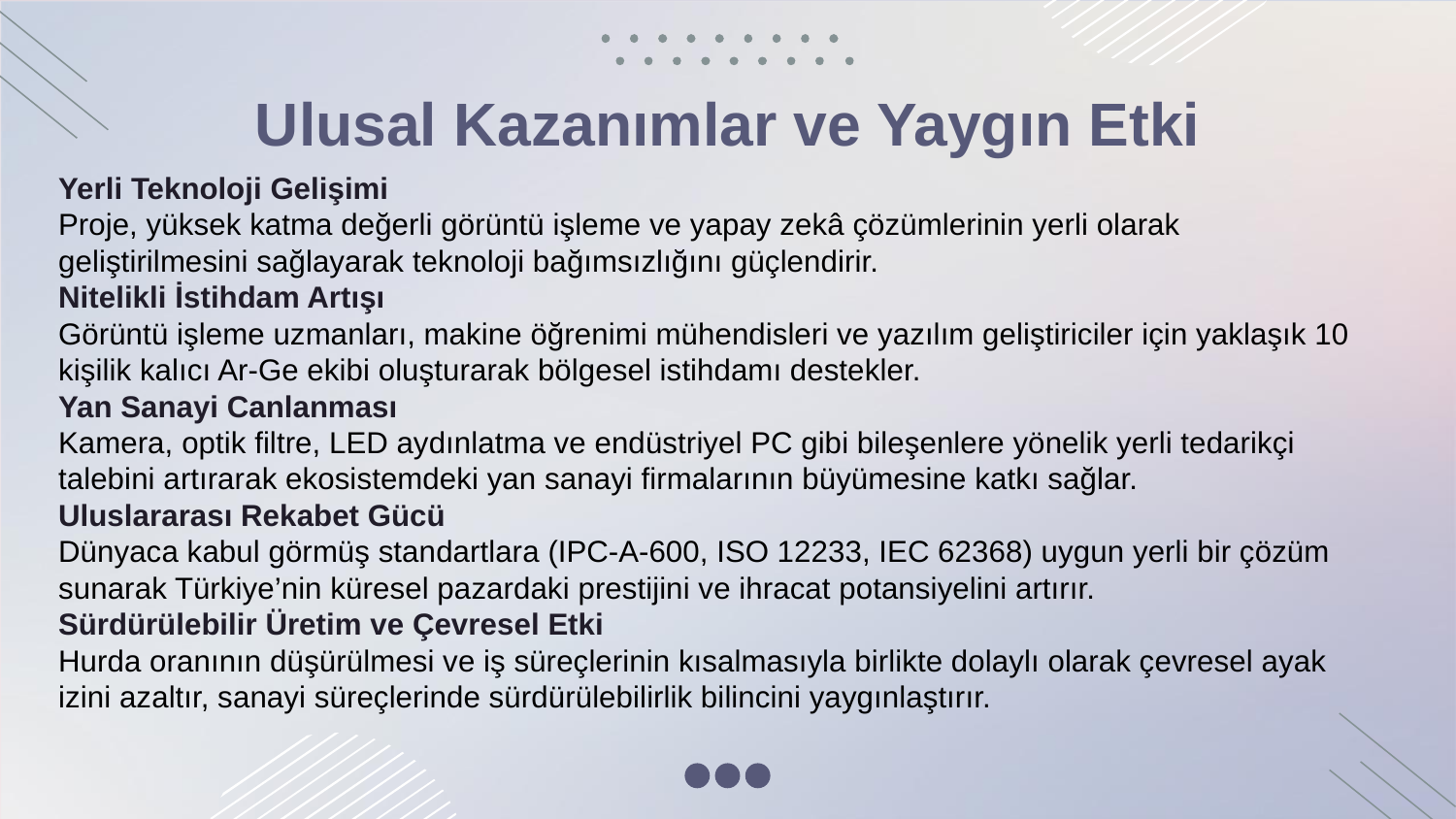

# Ulusal Kazanımlar ve Yaygın Etki
Yerli Teknoloji Gelişimi
Proje, yüksek katma değerli görüntü işleme ve yapay zekâ çözümlerinin yerli olarak geliştirilmesini sağlayarak teknoloji bağımsızlığını güçlendirir.
Nitelikli İstihdam Artışı
Görüntü işleme uzmanları, makine öğrenimi mühendisleri ve yazılım geliştiriciler için yaklaşık 10 kişilik kalıcı Ar-Ge ekibi oluşturarak bölgesel istihdamı destekler.
Yan Sanayi Canlanması
Kamera, optik filtre, LED aydınlatma ve endüstriyel PC gibi bileşenlere yönelik yerli tedarikçi talebini artırarak ekosistemdeki yan sanayi firmalarının büyümesine katkı sağlar.
Uluslararası Rekabet Gücü
Dünyaca kabul görmüş standartlara (IPC-A-600, ISO 12233, IEC 62368) uygun yerli bir çözüm sunarak Türkiye’nin küresel pazardaki prestijini ve ihracat potansiyelini artırır.
Sürdürülebilir Üretim ve Çevresel Etki
Hurda oranının düşürülmesi ve iş süreçlerinin kısalmasıyla birlikte dolaylı olarak çevresel ayak izini azaltır, sanayi süreçlerinde sürdürülebilirlik bilincini yaygınlaştırır.